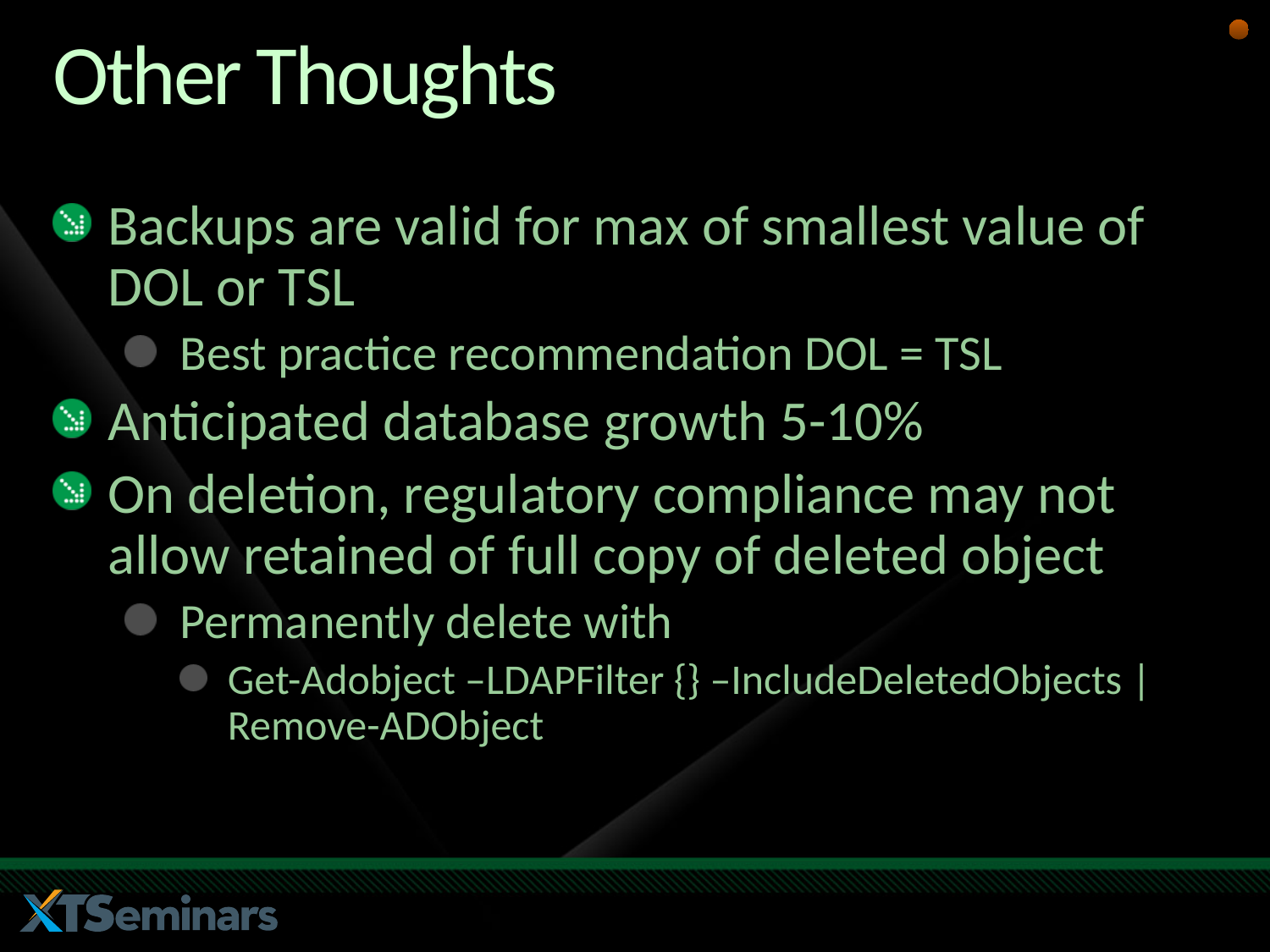

# Other Thoughts
Backups are valid for max of smallest value of DOL or TSL
Best practice recommendation DOL = TSL
Anticipated database growth 5-10%
On deletion, regulatory compliance may not allow retained of full copy of deleted object
Permanently delete with
Get-Adobject –LDAPFilter {} –IncludeDeletedObjects | Remove-ADObject